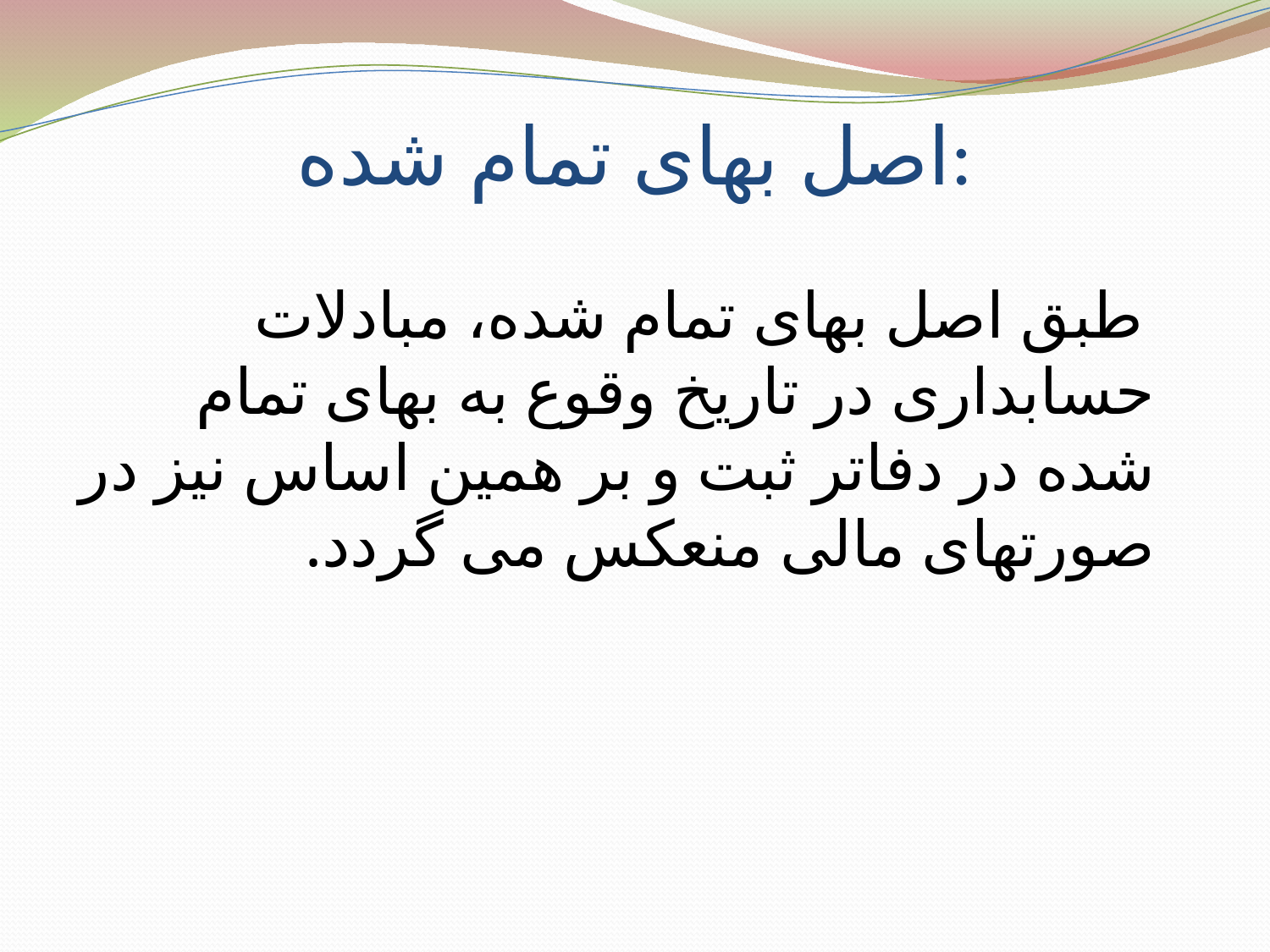

# اصل بهای تمام شده:
   طبق اصل بهای تمام شده، مبادلات حسابداری در تاریخ وقوع به بهای تمام شده در دفاتر ثبت و بر همین اساس نیز در صورتهای مالی منعکس می گردد.